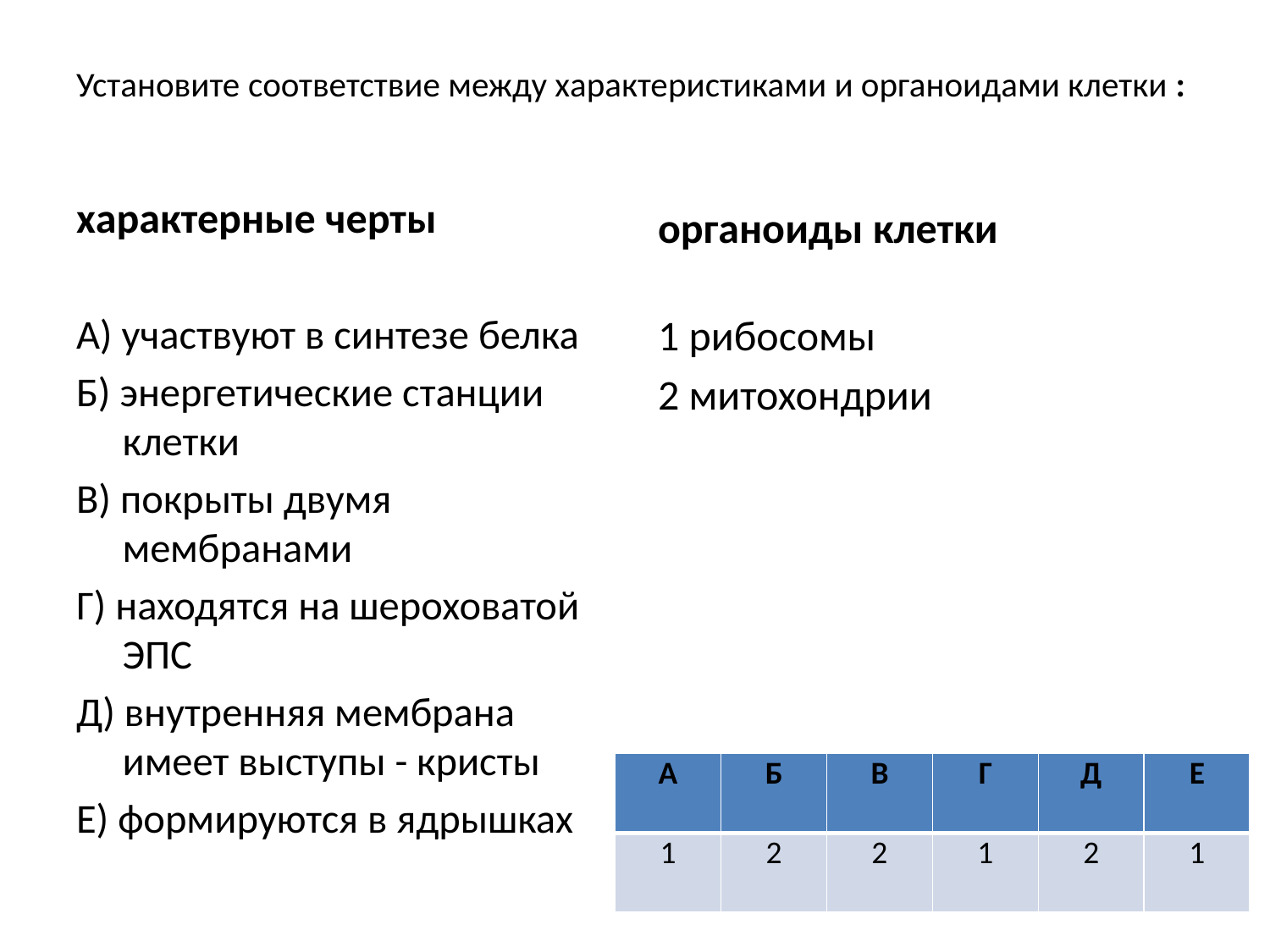

# Установите соответствие между характеристиками и органоидами клетки :
характерные черты
органоиды клетки
А) участвуют в синтезе белка
Б) энергетические станции клетки
В) покрыты двумя мембранами
Г) находятся на шероховатой ЭПС
Д) внутренняя мембрана имеет выступы - кристы
Е) формируются в ядрышках

1 рибосомы
2 митохондрии

| А | Б | В | Г | Д | Е |
| --- | --- | --- | --- | --- | --- |
| 1 | 2 | 2 | 1 | 2 | 1 |